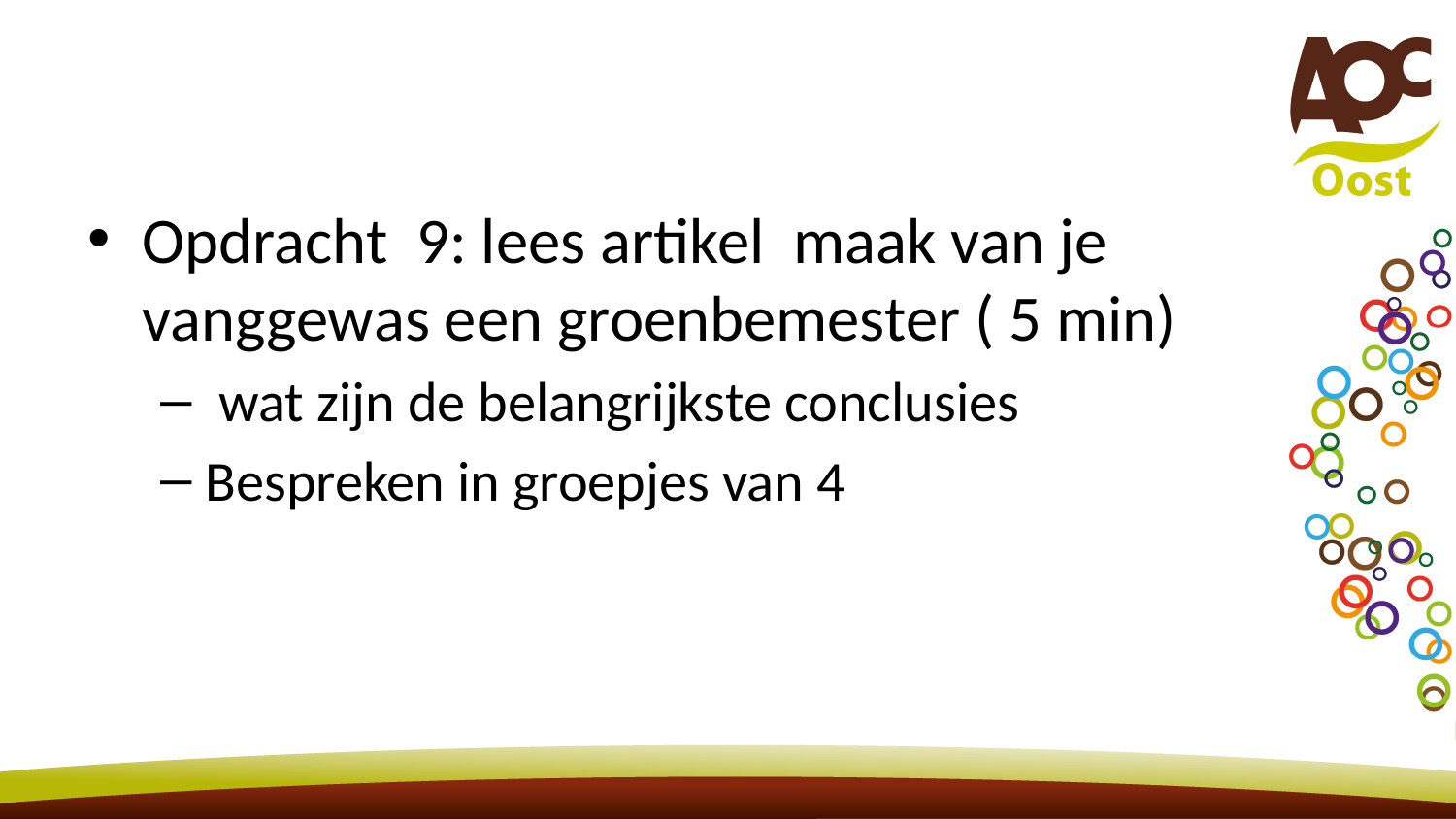

#
Opdracht  9: lees artikel  maak van je vanggewas een groenbemester ( 5 min)
 wat zijn de belangrijkste conclusies
Bespreken in groepjes van 4